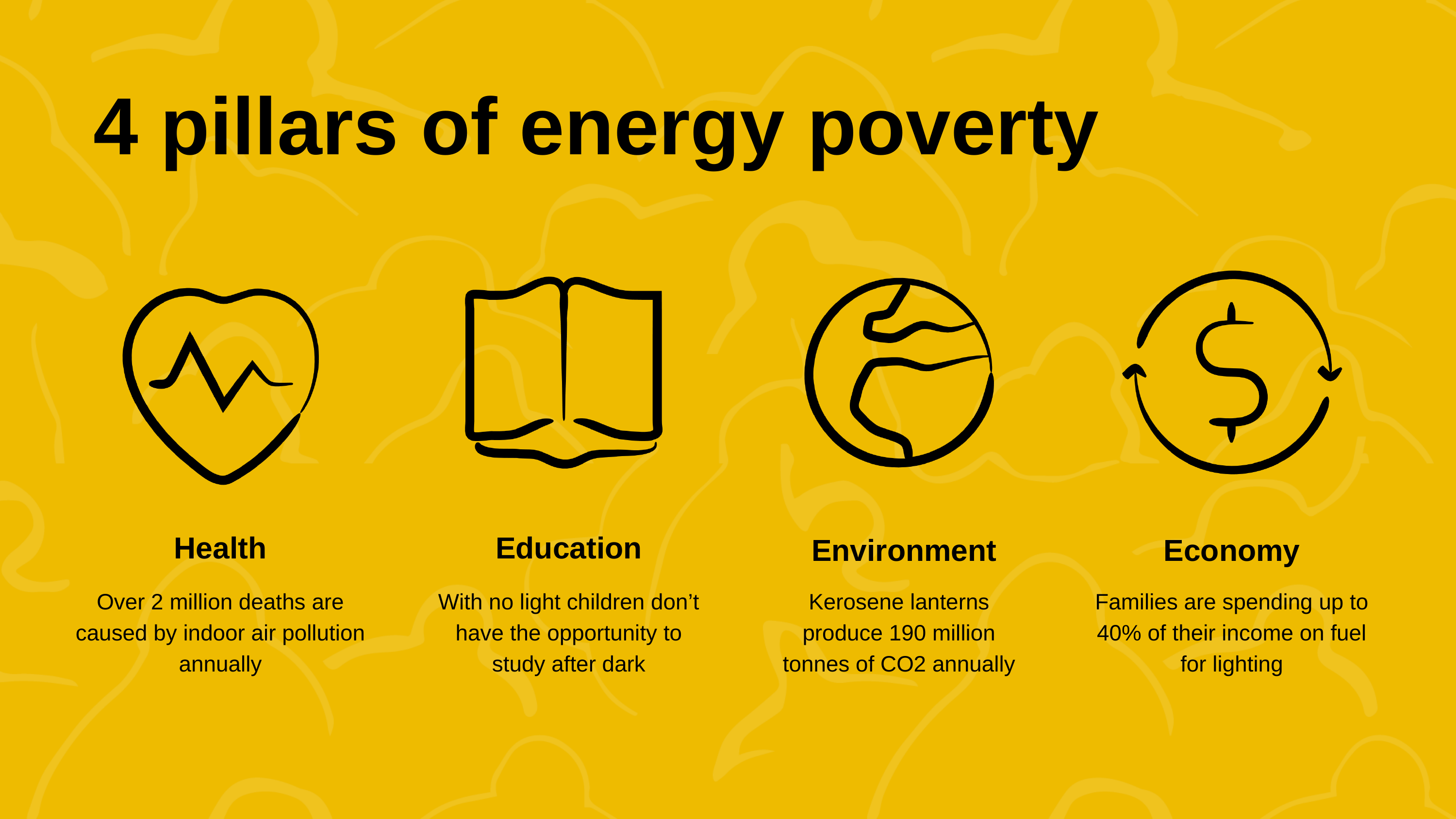

4 pillars of energy poverty

Health
Education
Environment
Economy
Over 2 million deaths are caused by indoor air pollution annually
With no light children don’t have the opportunity to study after dark
Kerosene lanterns
produce 190 million tonnes of CO2 annually

Families are spending up to 40% of their income on fuel for lighting